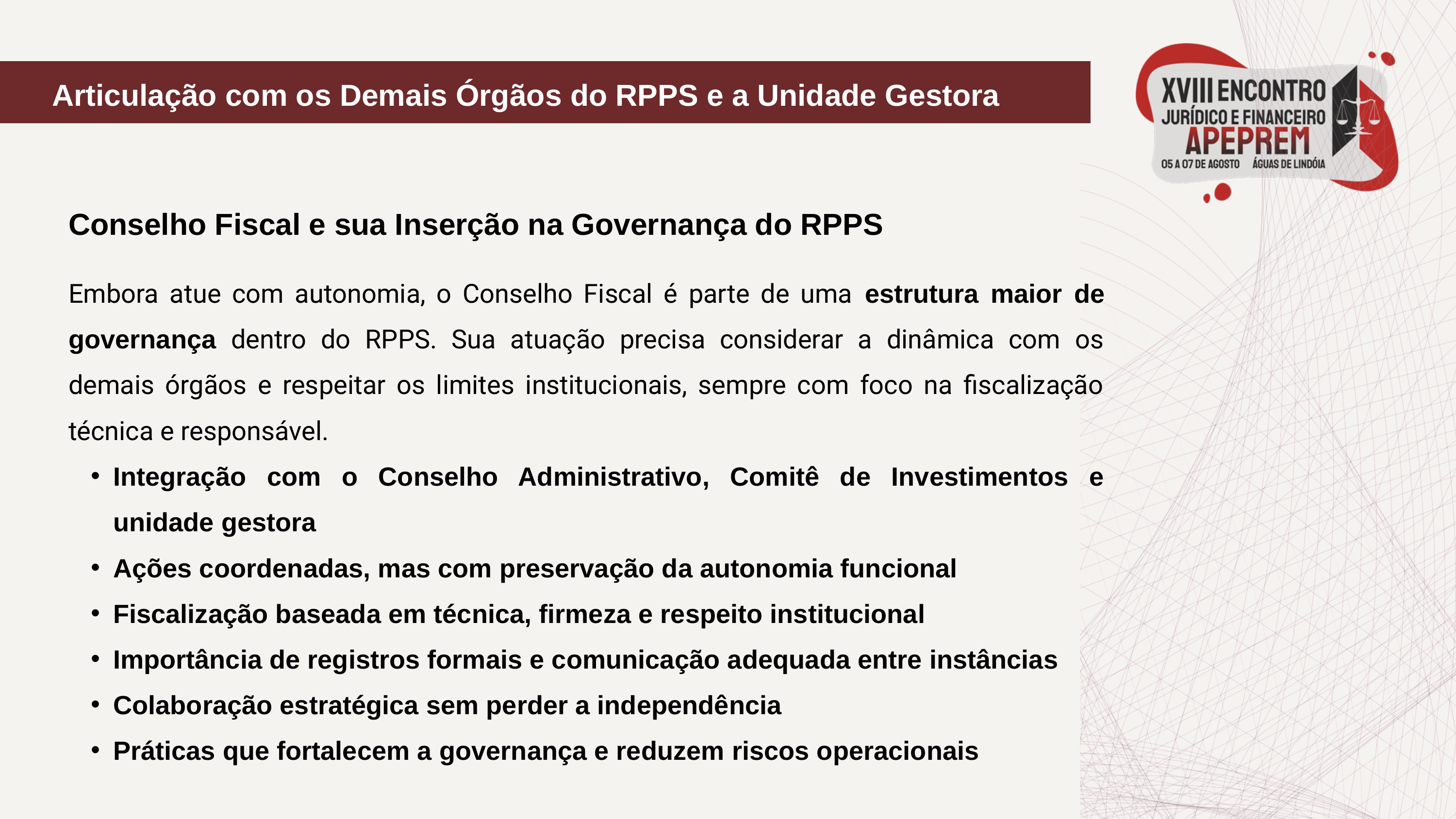

Articulação com os Demais Órgãos do RPPS e a Unidade Gestora
Conselho Fiscal e sua Inserção na Governança do RPPS
Embora atue com autonomia, o Conselho Fiscal é parte de uma estrutura maior de governança dentro do RPPS. Sua atuação precisa considerar a dinâmica com os demais órgãos e respeitar os limites institucionais, sempre com foco na fiscalização técnica e responsável.
Integração com o Conselho Administrativo, Comitê de Investimentos e unidade gestora
Ações coordenadas, mas com preservação da autonomia funcional
Fiscalização baseada em técnica, firmeza e respeito institucional
Importância de registros formais e comunicação adequada entre instâncias
Colaboração estratégica sem perder a independência
Práticas que fortalecem a governança e reduzem riscos operacionais